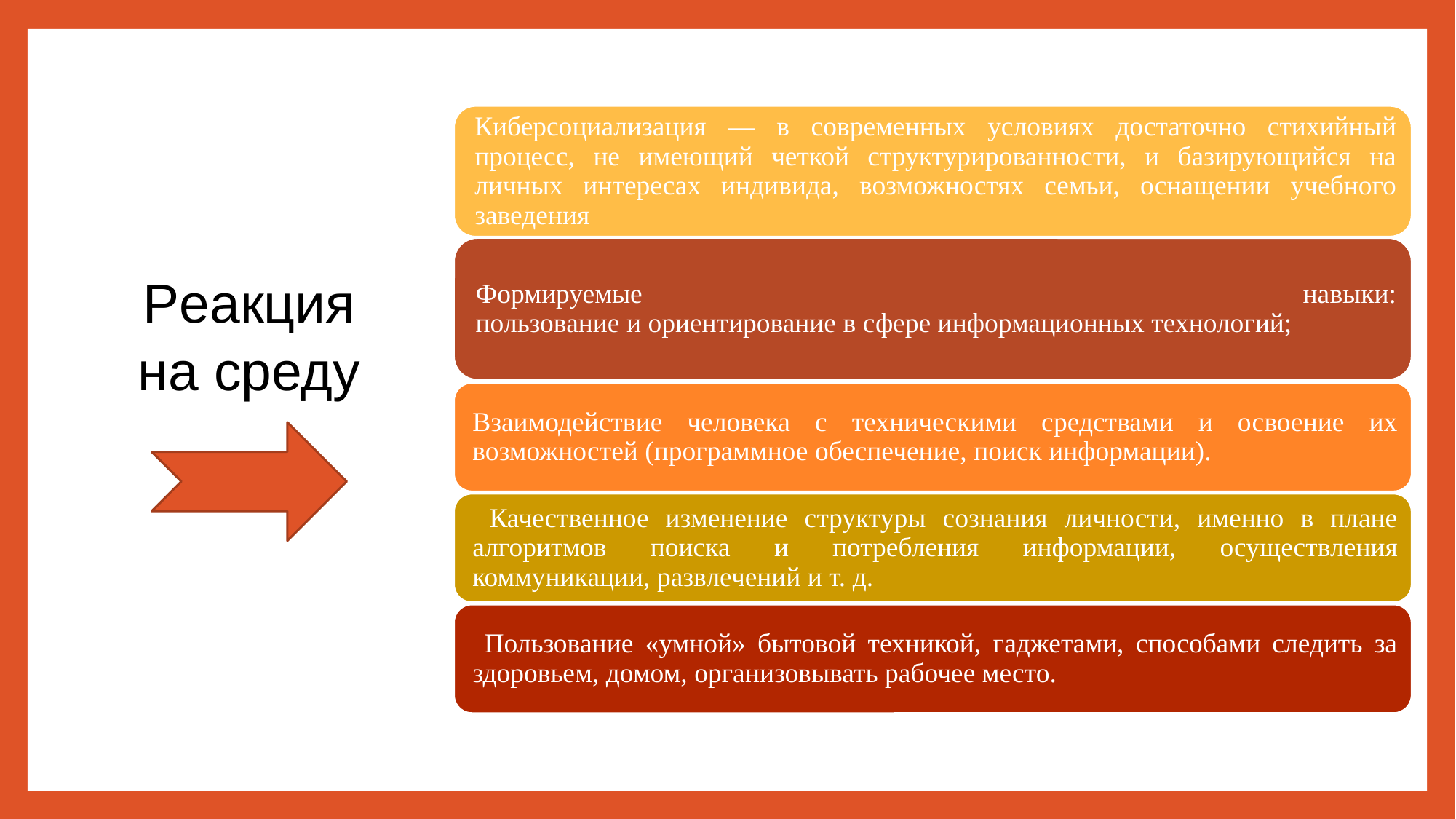

Киберсоциализация — в современных условиях достаточно стихийный процесс, не имеющий четкой структурированности, и базирующийся на личных интересах индивида, возможностях семьи, оснащении учебного заведения
Формируемые навыки:
пользование и ориентирование в сфере информационных технологий;
Взаимодействие человека с техническими средствами и освоение их возможностей (программное обеспечение, поиск информации).
 Качественное изменение структуры сознания личности, именно в плане алгоритмов поиска и потребления информации, осуществления коммуникации, развлечений и т. д.
 Пользование «умной» бытовой техникой, гаджетами, способами следить за здоровьем, домом, организовывать рабочее место.
Реакция
на среду